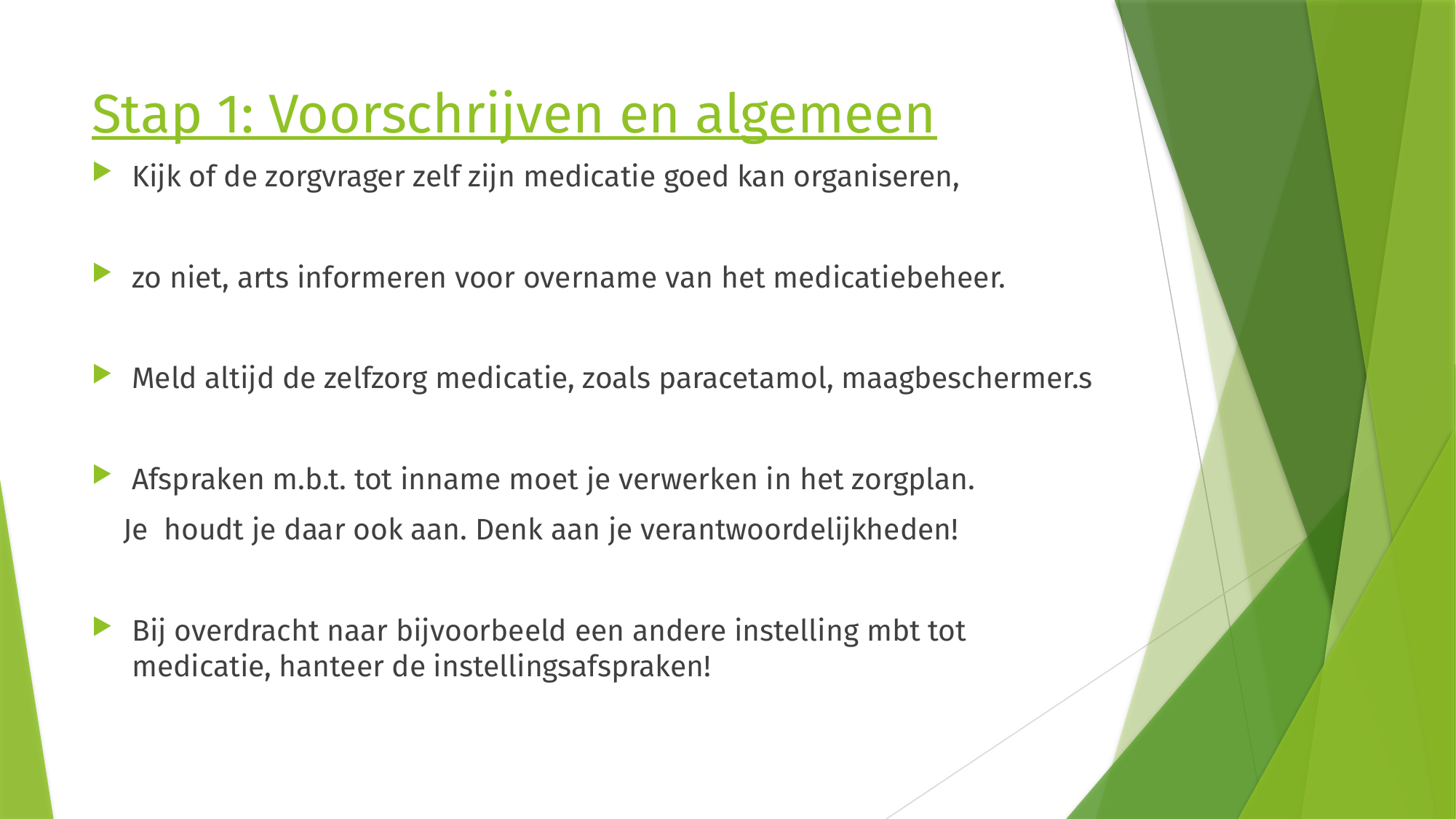

# Stap 1: Voorschrijven en algemeen
Kijk of de zorgvrager zelf zijn medicatie goed kan organiseren,

zo niet, arts informeren voor overname van het medicatiebeheer.

Meld altijd de zelfzorg medicatie, zoals paracetamol, maagbeschermer.s

Afspraken m.b.t. tot inname moet je verwerken in het zorgplan.
    Je  houdt je daar ook aan. Denk aan je verantwoordelijkheden!

Bij overdracht naar bijvoorbeeld een andere instelling mbt tot medicatie, hanteer de instellingsafspraken!